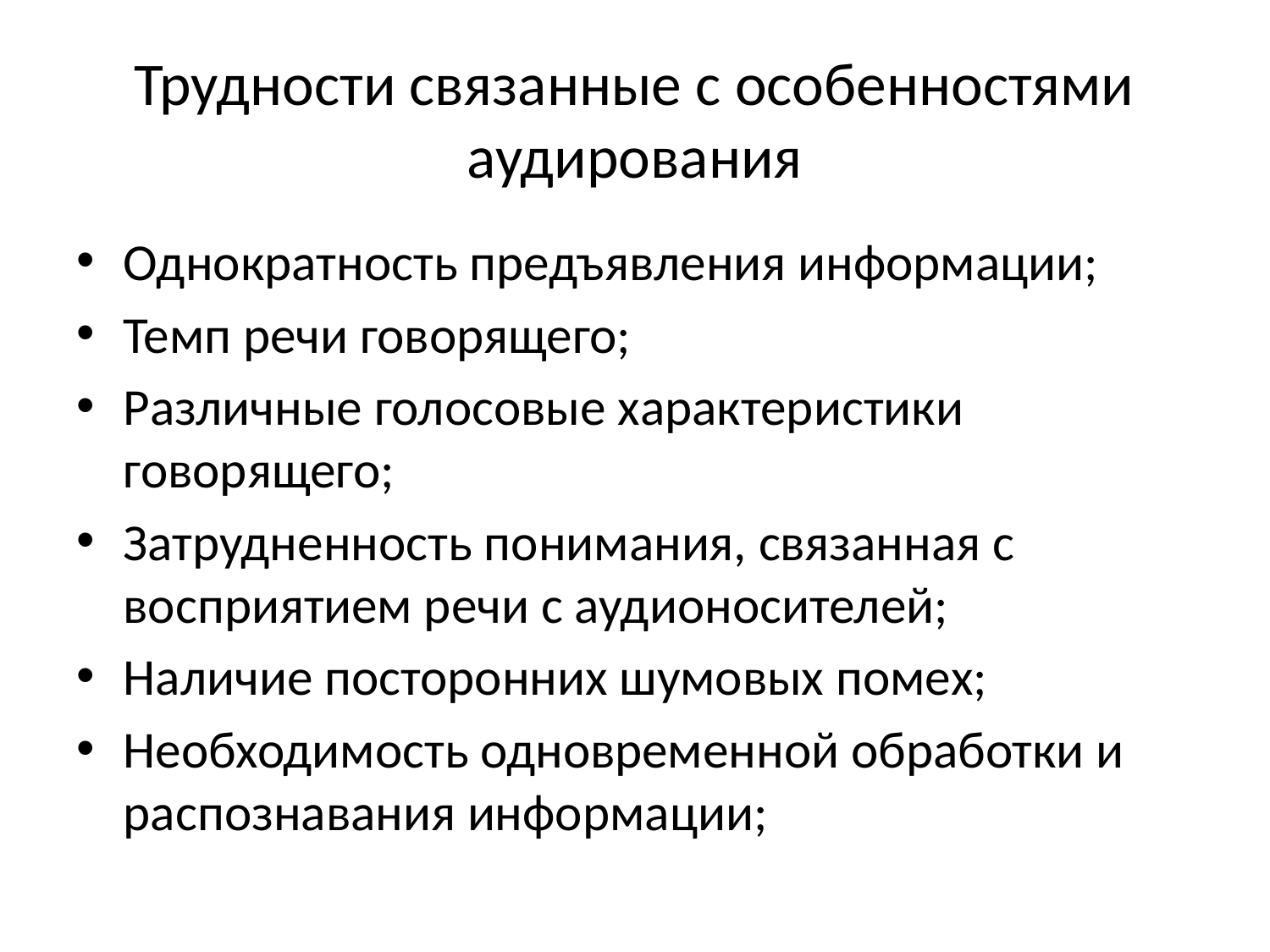

# Трудности связанные с особенностями аудирования
Однократность предъявления информации;
Темп речи говорящего;
Различные голосовые характеристики говорящего;
Затрудненность понимания, связанная с восприятием речи с аудионосителей;
Наличие посторонних шумовых помех;
Необходимость одновременной обработки и распознавания информации;